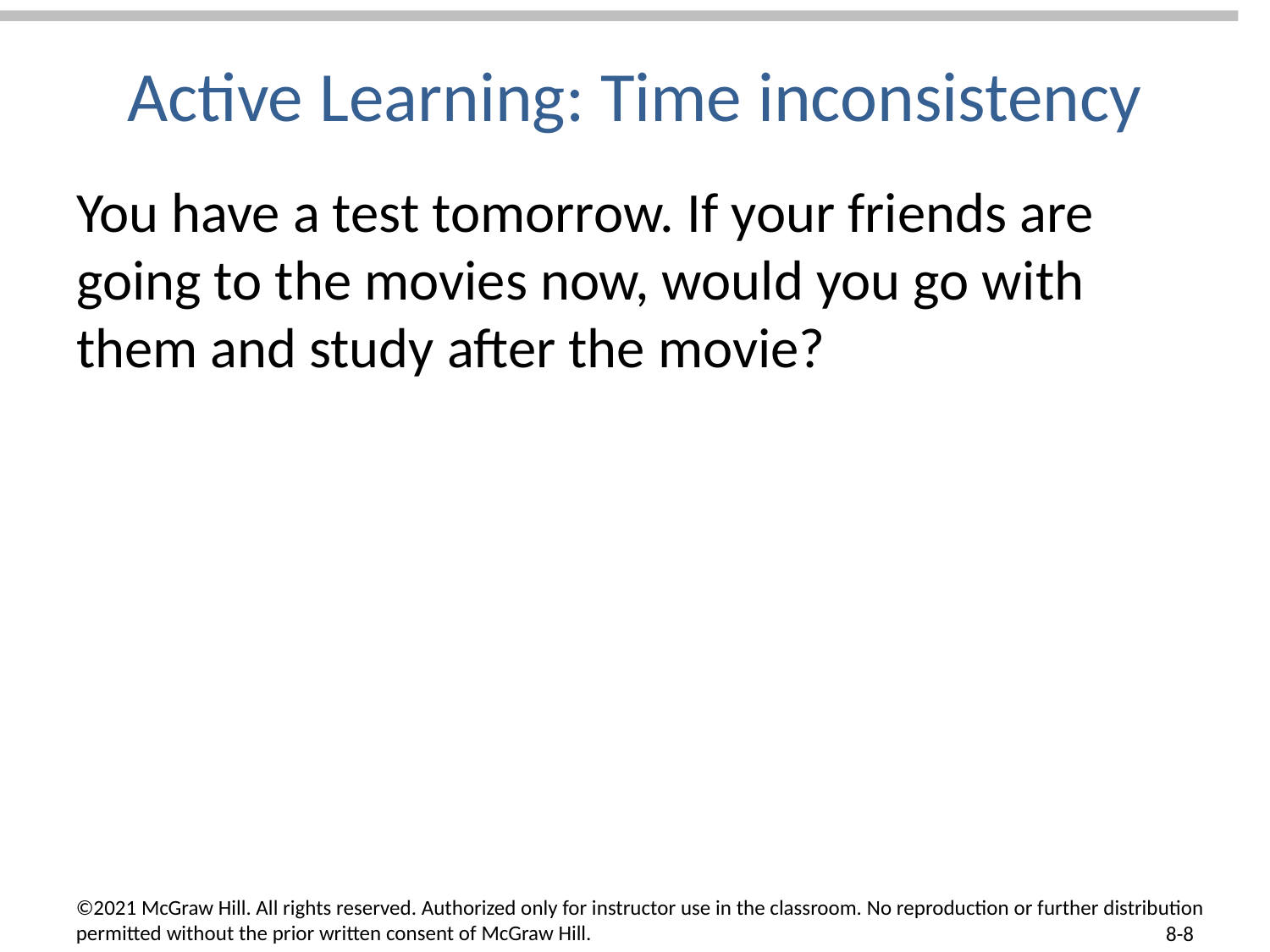

# Active Learning: Time inconsistency
You have a test tomorrow. If your friends are going to the movies now, would you go with them and study after the movie?